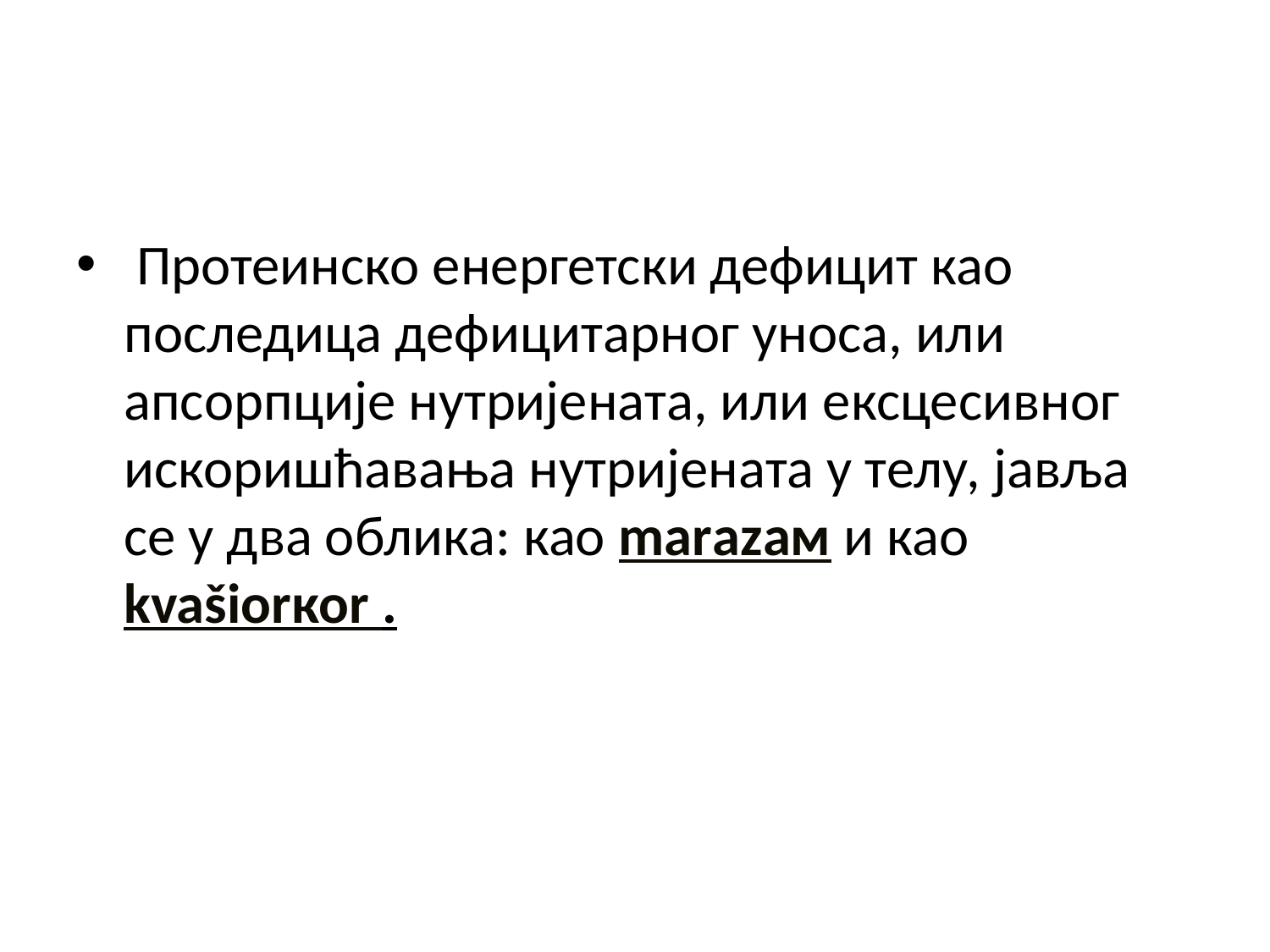

Протеинско енергетски дефицит као последица дефицитарног уноса, или апсорпције нутријената, или ексцесивног искоришћавања нутријената у телу, јавља се у два облика: као marаzам и као kvašiorкоr .